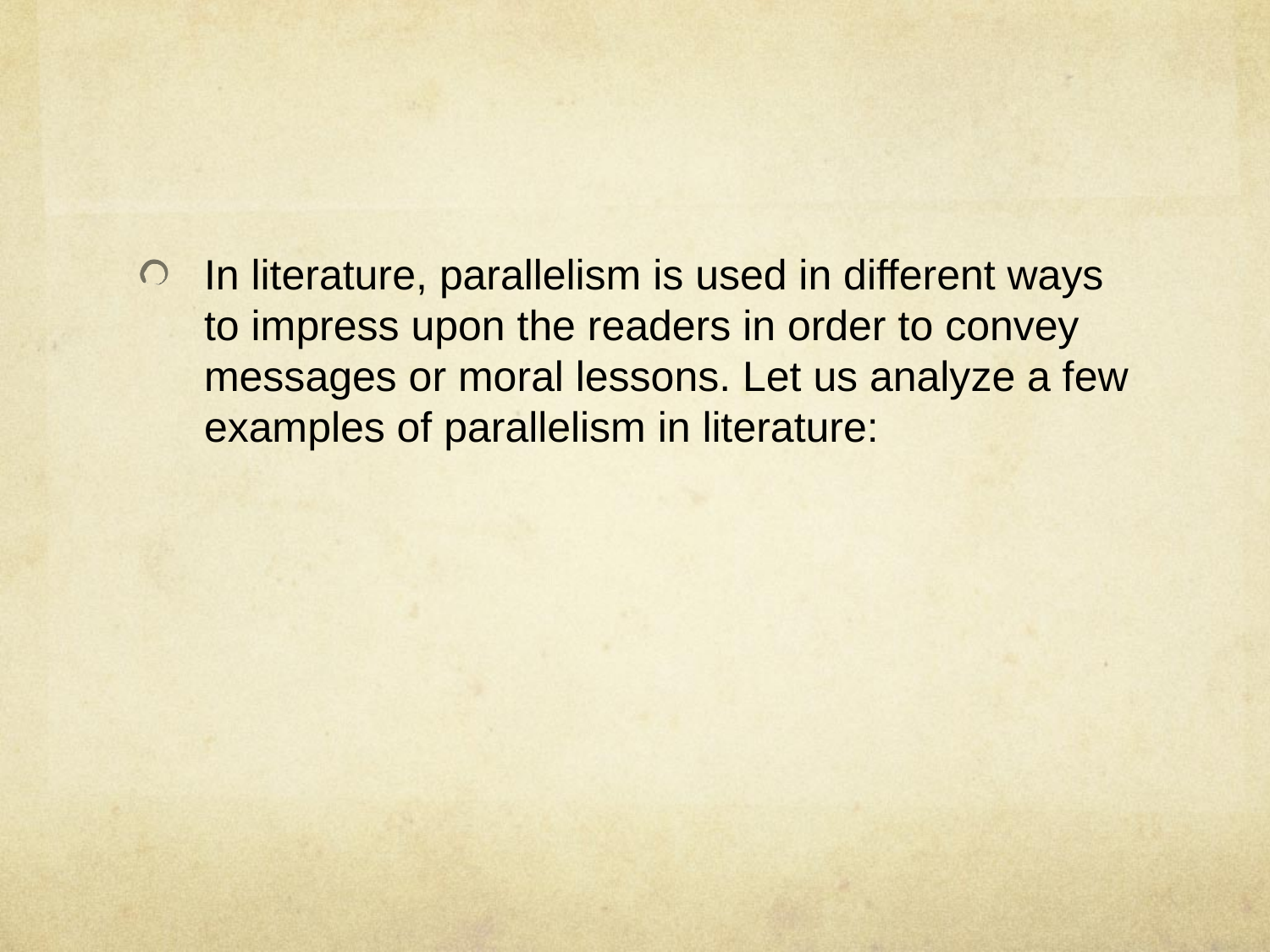

In literature, parallelism is used in different ways to impress upon the readers in order to convey messages or moral lessons. Let us analyze a few examples of parallelism in literature: